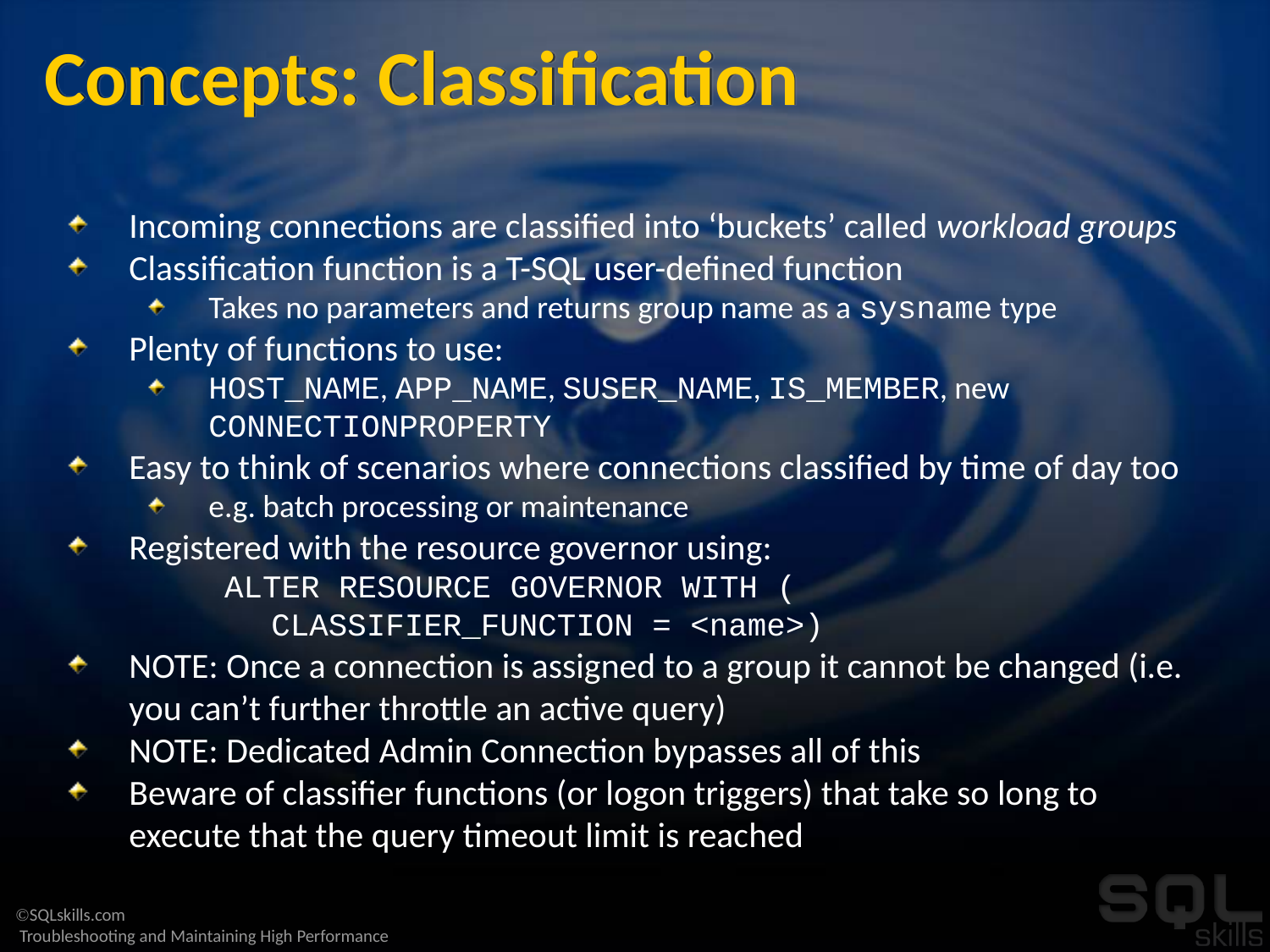

# Concepts: Classification
Incoming connections are classified into ‘buckets’ called workload groups
Classification function is a T-SQL user-defined function
Takes no parameters and returns group name as a sysname type
Plenty of functions to use:
HOST_NAME, APP_NAME, SUSER_NAME, IS_MEMBER, new CONNECTIONPROPERTY
Easy to think of scenarios where connections classified by time of day too
e.g. batch processing or maintenance
Registered with the resource governor using:
ALTER RESOURCE GOVERNOR WITH (
	CLASSIFIER_FUNCTION = <name>)
NOTE: Once a connection is assigned to a group it cannot be changed (i.e. you can’t further throttle an active query)
NOTE: Dedicated Admin Connection bypasses all of this
Beware of classifier functions (or logon triggers) that take so long to execute that the query timeout limit is reached